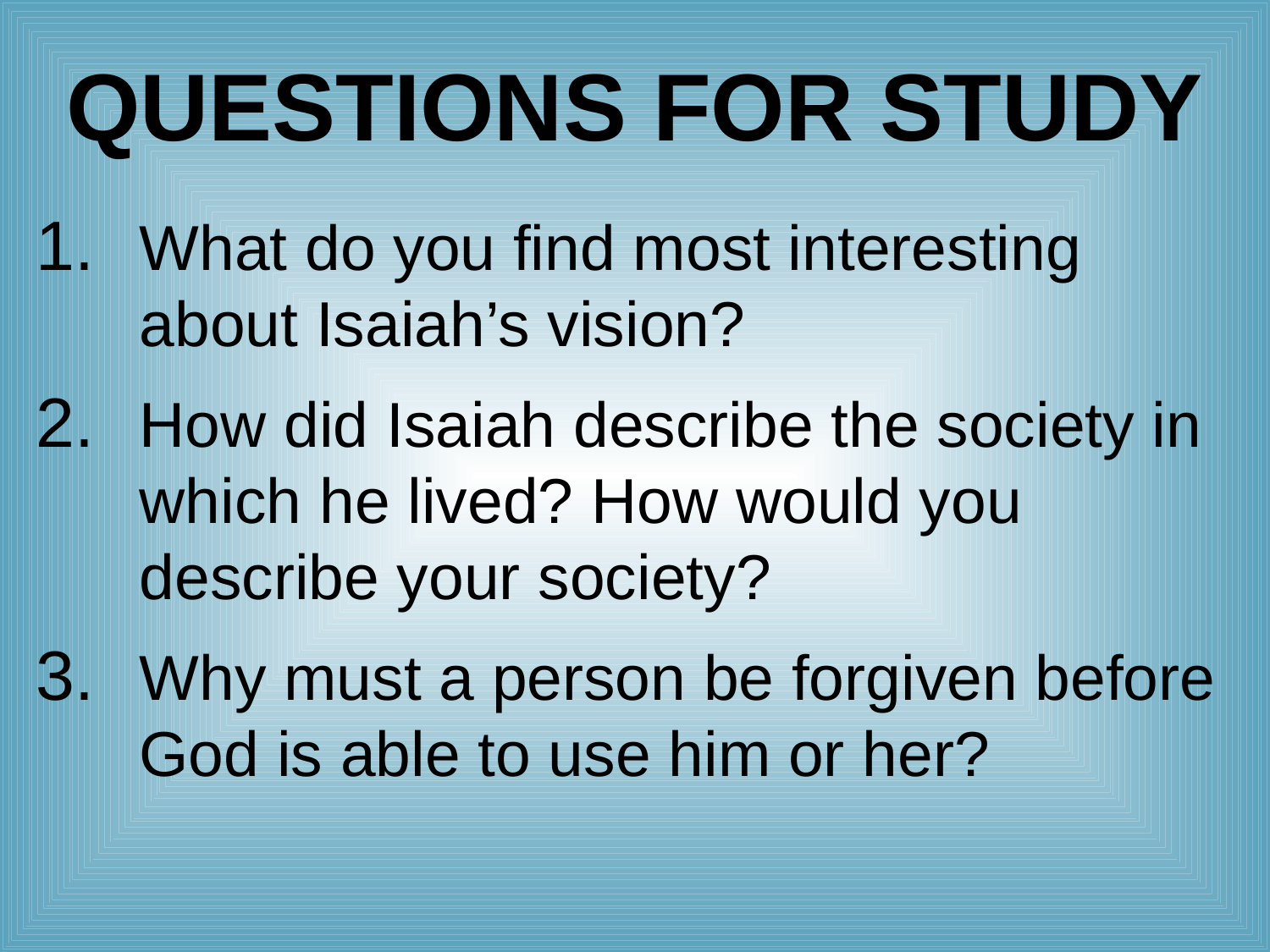

# Questions for Study
What do you find most interesting about Isaiah’s vision?
How did Isaiah describe the society in which he lived? How would you describe your society?
Why must a person be forgiven before God is able to use him or her?